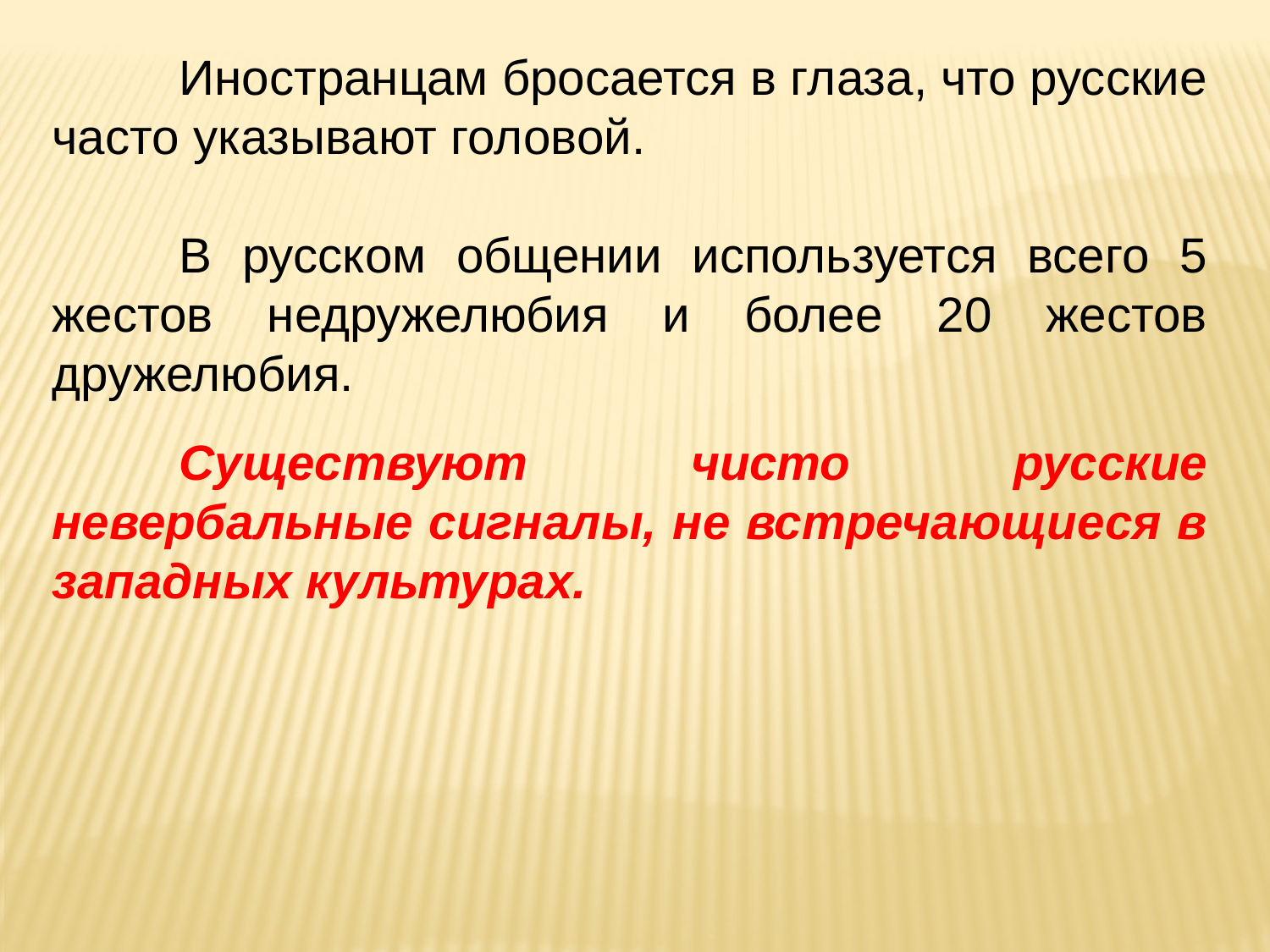

Иностранцам бросается в глаза, что русские часто указывают головой.

	В русском общении используется всего 5 жестов недружелюбия и более 20 жестов дружелюбия.

	Существуют чисто русские невербальные сигналы, не встречающиеся в западных культурах.